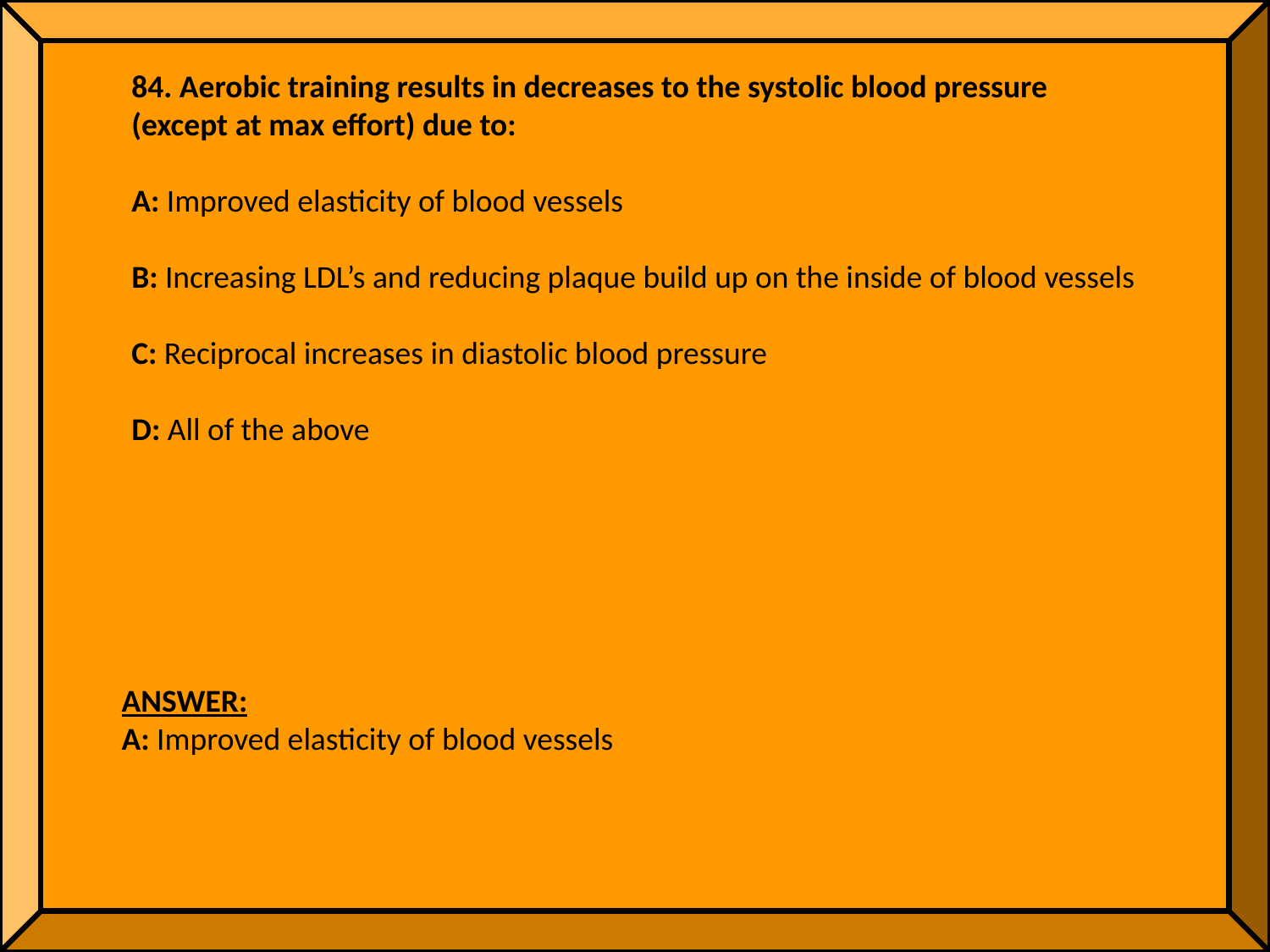

84. Aerobic training results in decreases to the systolic blood pressure (except at max effort) due to:

A: Improved elasticity of blood vessels

B: Increasing LDL’s and reducing plaque build up on the inside of blood vessels

C: Reciprocal increases in diastolic blood pressure

D: All of the above

ANSWER:
A: Improved elasticity of blood vessels